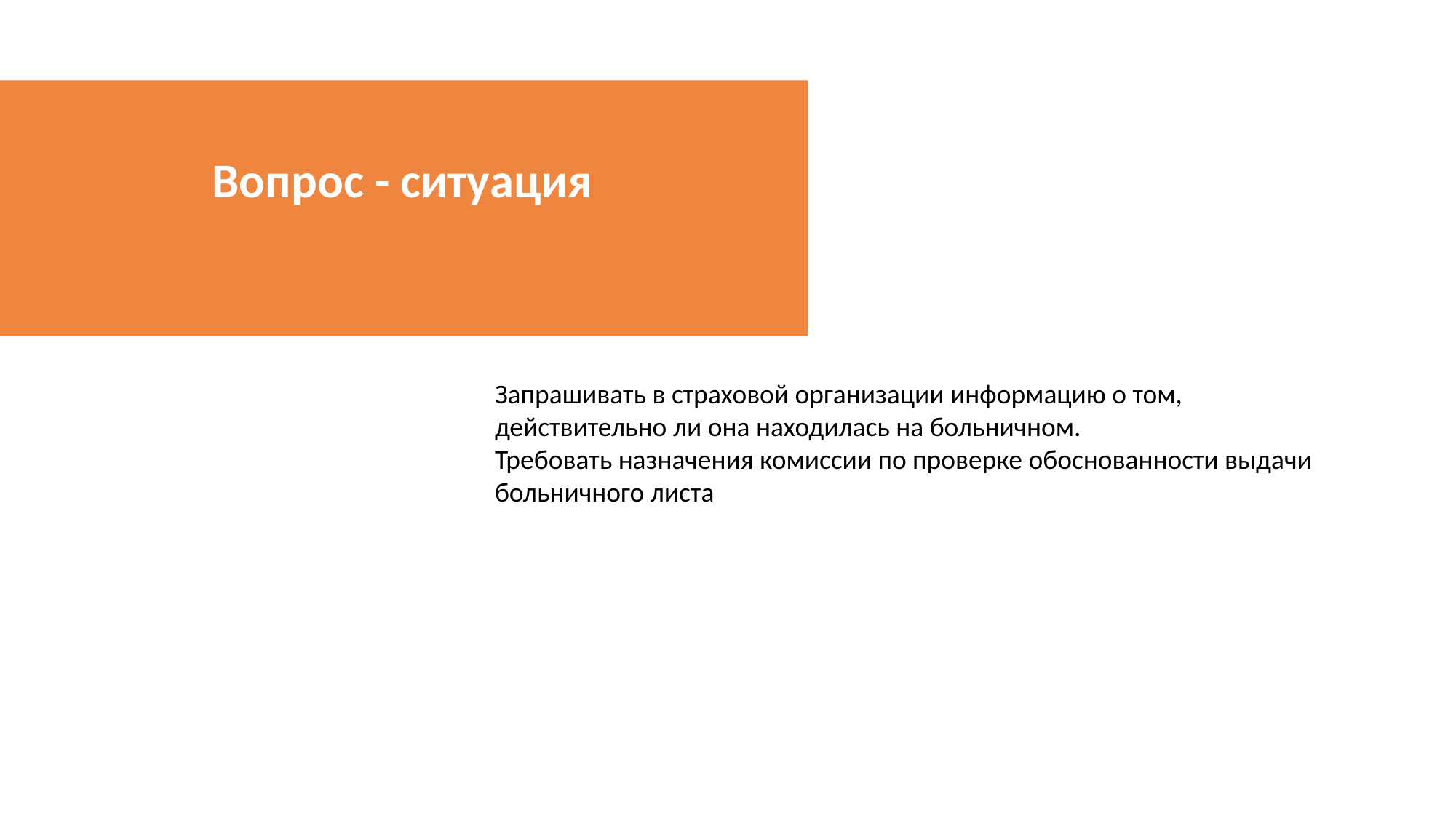

Вопрос - ситуация
Запрашивать в страховой организации информацию о том, действительно ли она находилась на больничном.
Требовать назначения комиссии по проверке обоснованности выдачи больничного листа